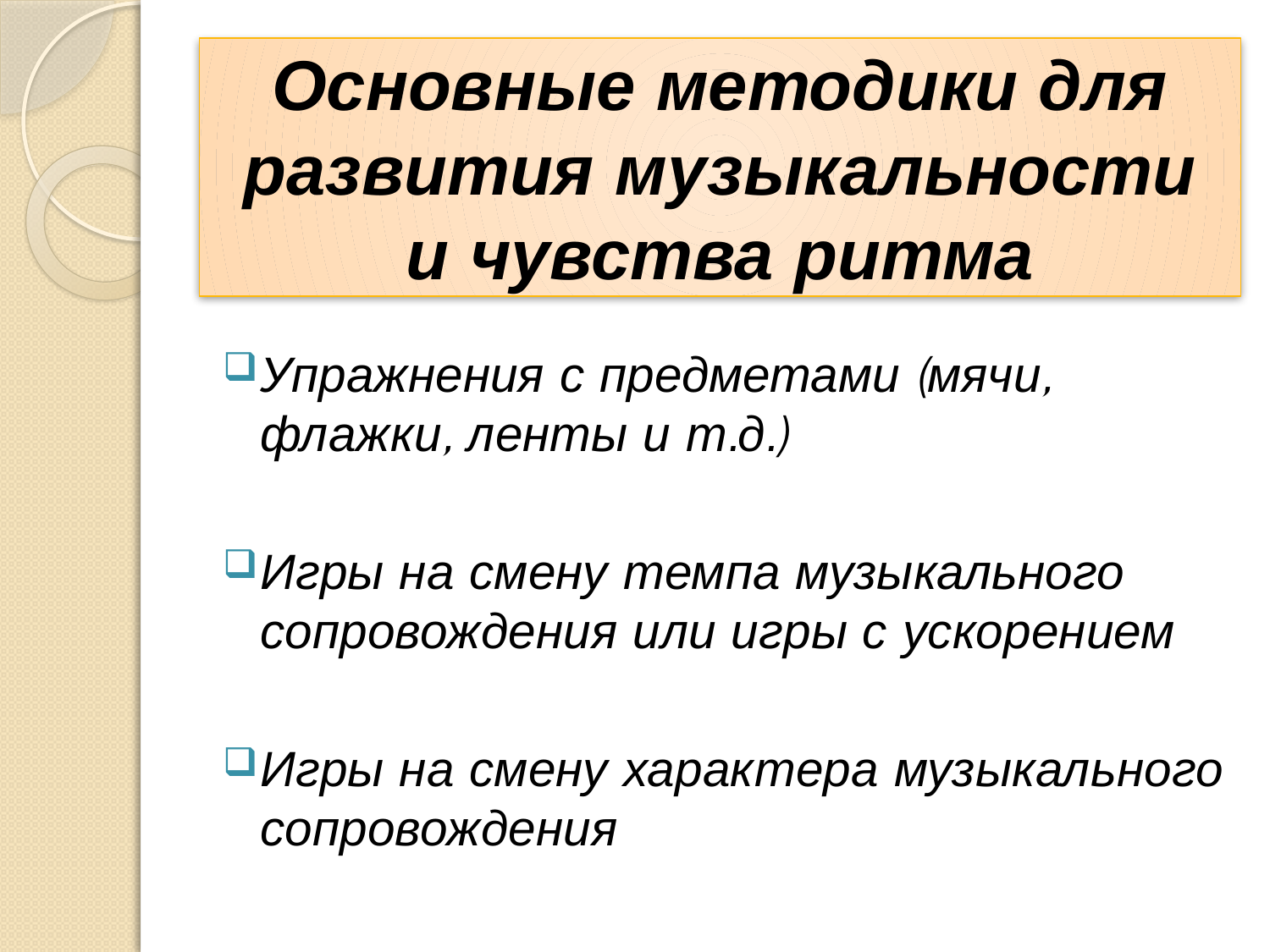

# Основные методики для развития музыкальности и чувства ритма
Упражнения с предметами (мячи, флажки, ленты и т.д.)

Игры на смену темпа музыкального сопровождения или игры с ускорением

Игры на смену характера музыкального сопровождения